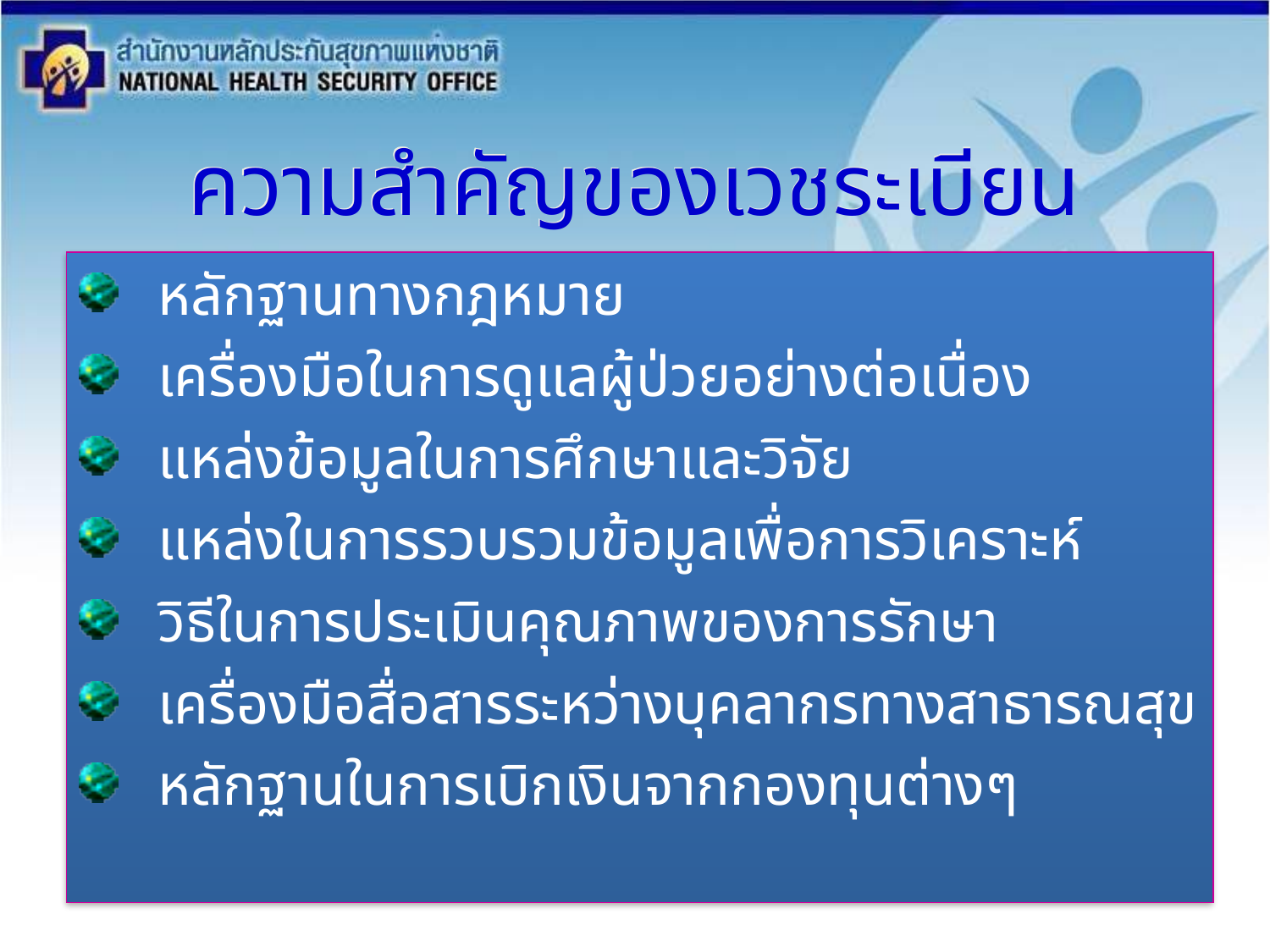

# ความสำคัญของเวชระเบียน
หลักฐานทางกฎหมาย
เครื่องมือในการดูแลผู้ป่วยอย่างต่อเนื่อง
แหล่งข้อมูลในการศึกษาและวิจัย
แหล่งในการรวบรวมข้อมูลเพื่อการวิเคราะห์
วิธีในการประเมินคุณภาพของการรักษา
เครื่องมือสื่อสารระหว่างบุคลากรทางสาธารณสุข
หลักฐานในการเบิกเงินจากกองทุนต่างๆ